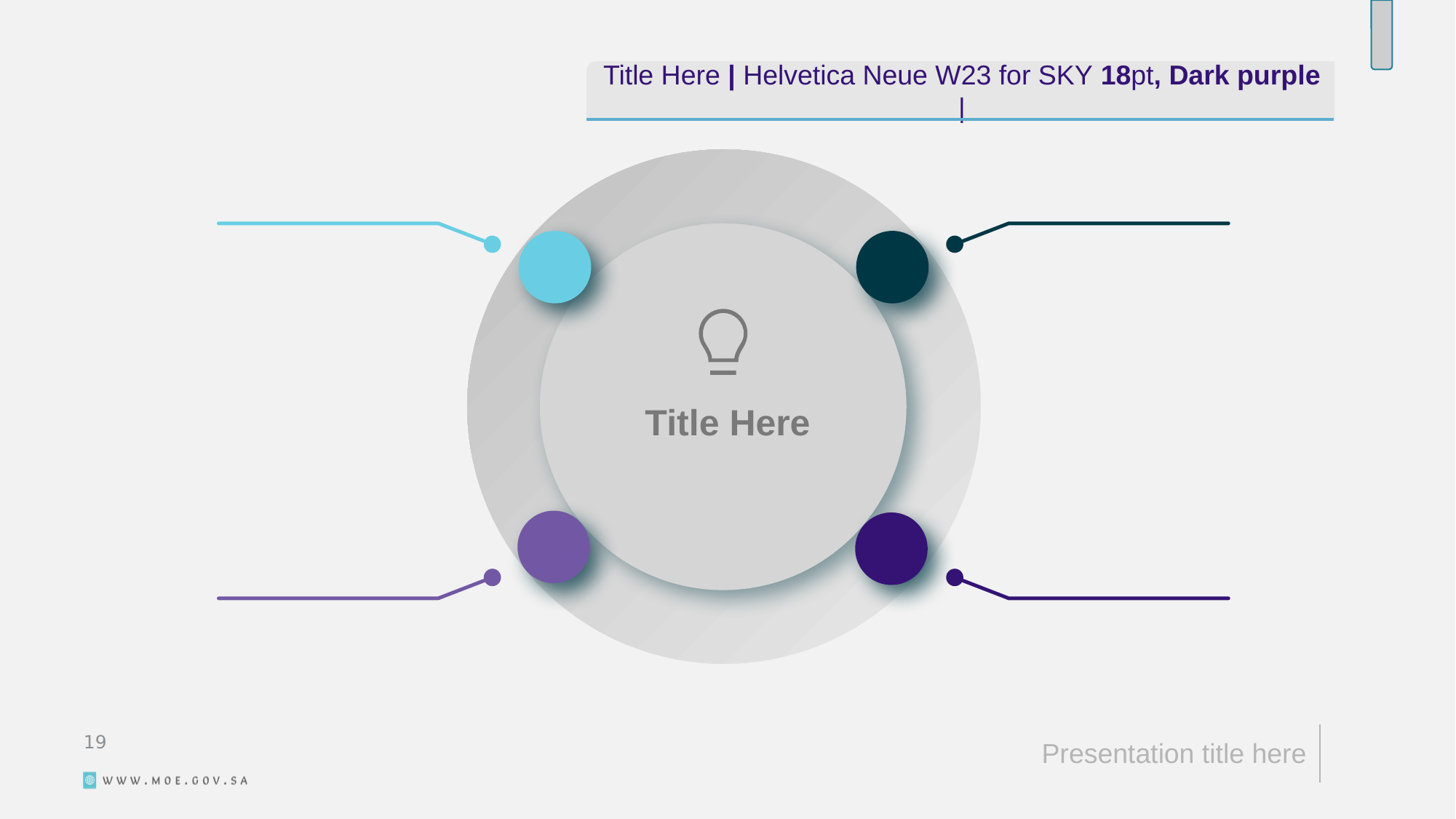

Title Here | Helvetica Neue W23 for SKY 18pt, Dark purple |

Title Here

19
Presentation title here